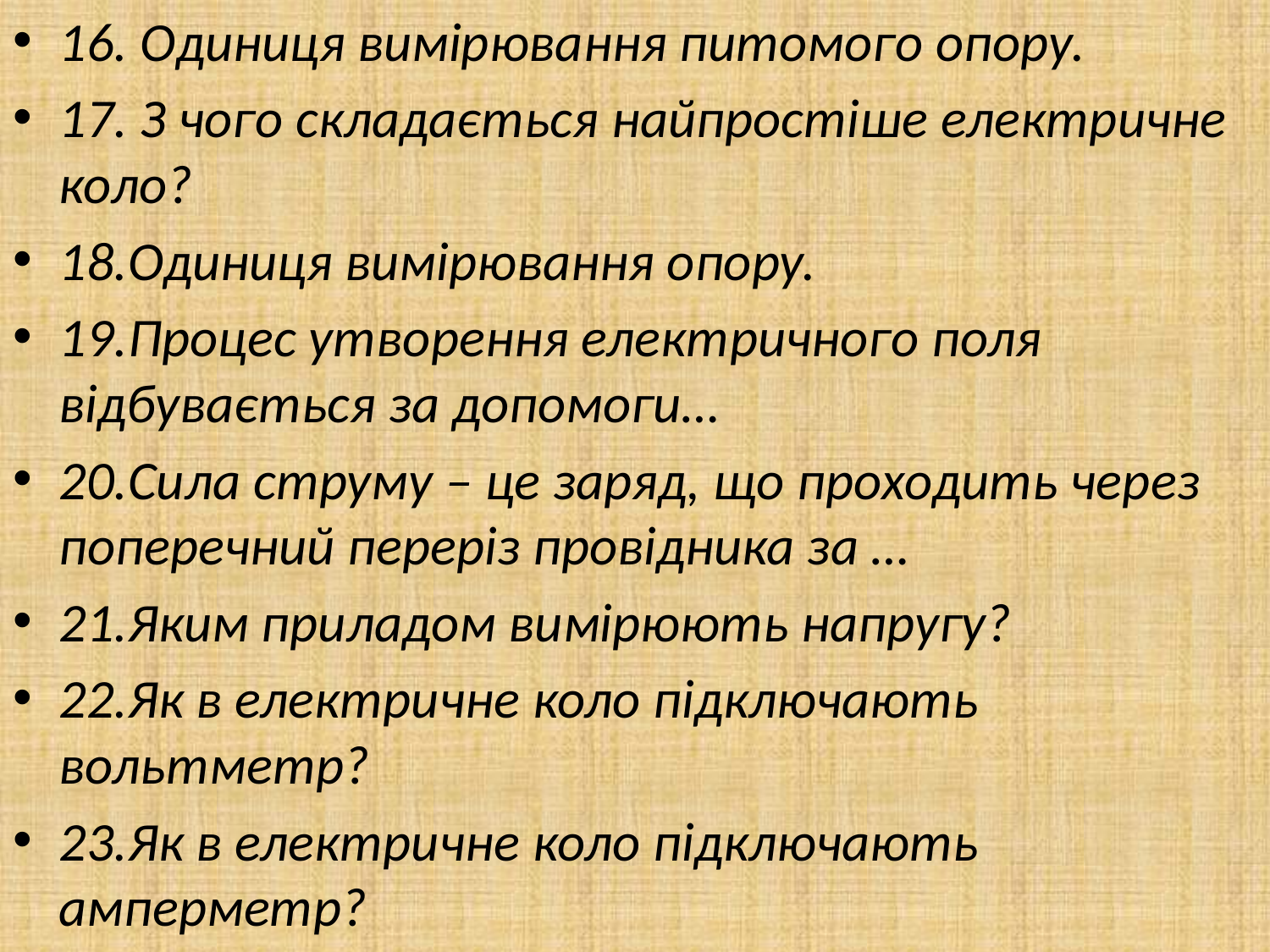

16. Одиниця вимірювання питомого опору.
17. З чого складається найпростіше електричне коло?
18.Одиниця вимірювання опору.
19.Процес утворення електричного поля відбувається за допомоги…
20.Сила струму – це заряд, що проходить через поперечний переріз провідника за …
21.Яким приладом вимірюють напругу?
22.Як в електричне коло підключають вольтметр?
23.Як в електричне коло підключають амперметр?